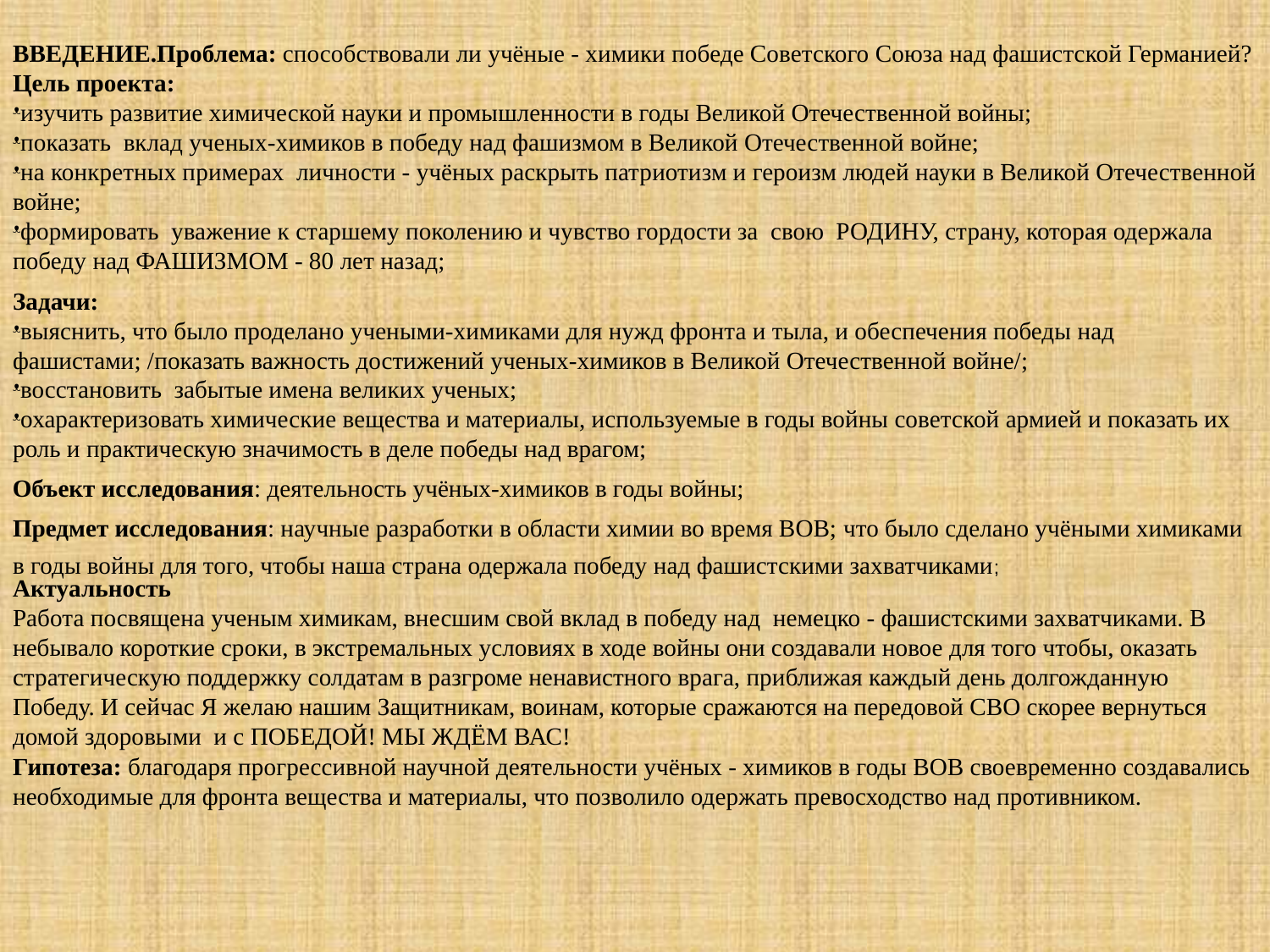

ВВЕДЕНИЕ.Проблема: способствовали ли учёные - химики победе Советского Союза над фашистской Германией?
Цель проекта:
ᵜизучить развитие химической науки и промышленности в годы Великой Отечественной войны;
ᵜпоказать  вклад ученых-химиков в победу над фашизмом в Великой Отечественной войне;
ᵜна конкретных примерах  личности - учёных раскрыть патриотизм и героизм людей науки в Великой Отечественной войне;
ᵜформировать  уважение к старшему поколению и чувство гордости за  свою  РОДИНУ, страну, которая одержала победу над ФАШИЗМОМ - 80 лет назад;
Задачи:
ᵜвыяснить, что было проделано учеными-химиками для нужд фронта и тыла, и обеспечения победы над фашистами; /показать важность достижений ученых-химиков в Великой Отечественной войне/;
ᵜвосстановить  забытые имена великих ученых;
ᵜохарактеризовать химические вещества и материалы, используемые в годы войны советской армией и показать их роль и практическую значимость в деле победы над врагом;
Объект исследования: деятельность учёных-химиков в годы войны;
Предмет исследования: научные разработки в области химии во время ВОВ; что было сделано учёными химиками в годы войны для того, чтобы наша страна одержала победу над фашистскими захватчиками;
Актуальность
Работа посвящена ученым химикам, внесшим свой вклад в победу над  немецко - фашистскими захватчиками. В небывало короткие сроки, в экстремальных условиях в ходе войны они создавали новое для того чтобы, оказать стратегическую поддержку солдатам в разгроме ненавистного врага, приближая каждый день долгожданную Победу. И сейчас Я желаю нашим Защитникам, воинам, которые сражаются на передовой СВО скорее вернуться домой здоровыми  и с ПОБЕДОЙ! МЫ ЖДЁМ ВАС!
Гипотеза: благодаря прогрессивной научной деятельности учёных - химиков в годы ВОВ своевременно создавались необходимые для фронта вещества и материалы, что позволило одержать превосходство над противником.